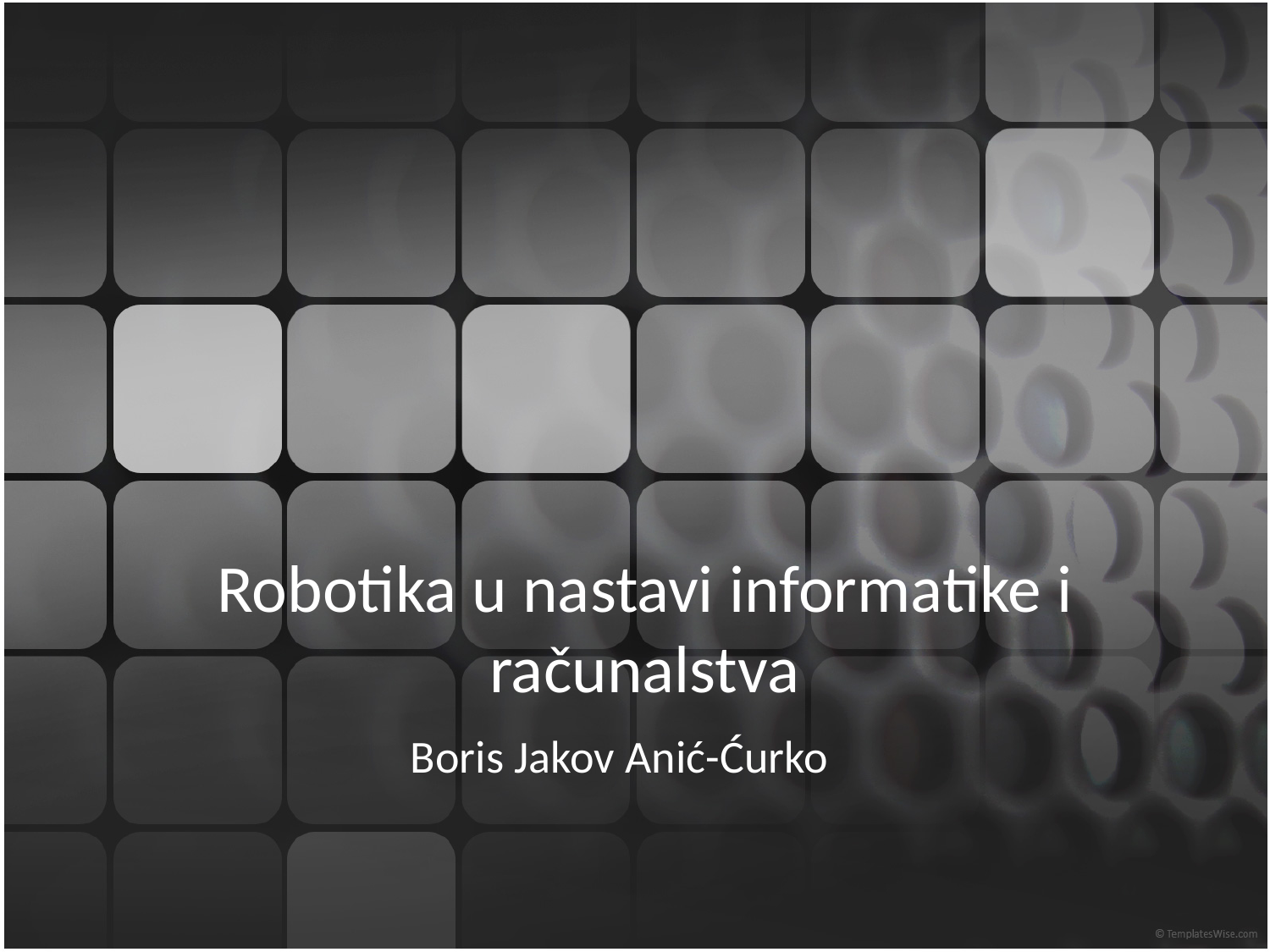

# Robotika u nastavi informatike i računalstva
Boris Jakov Anić-Ćurko